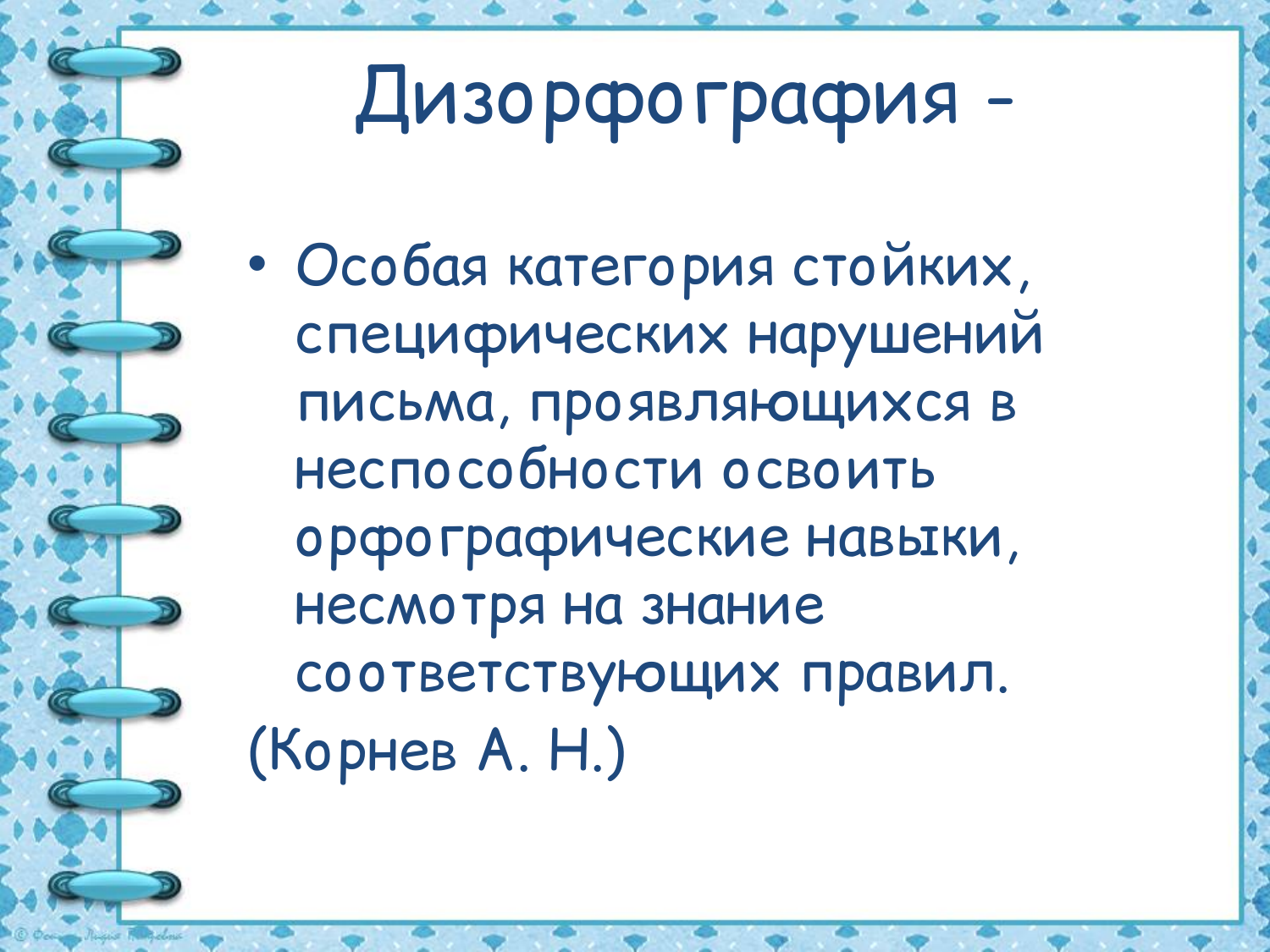

# Дизорфография -
Особая категория стойких, специфических нарушений письма, проявляющихся в неспособности освоить орфографические навыки, несмотря на знание соответствующих правил.
(Корнев А. Н.)